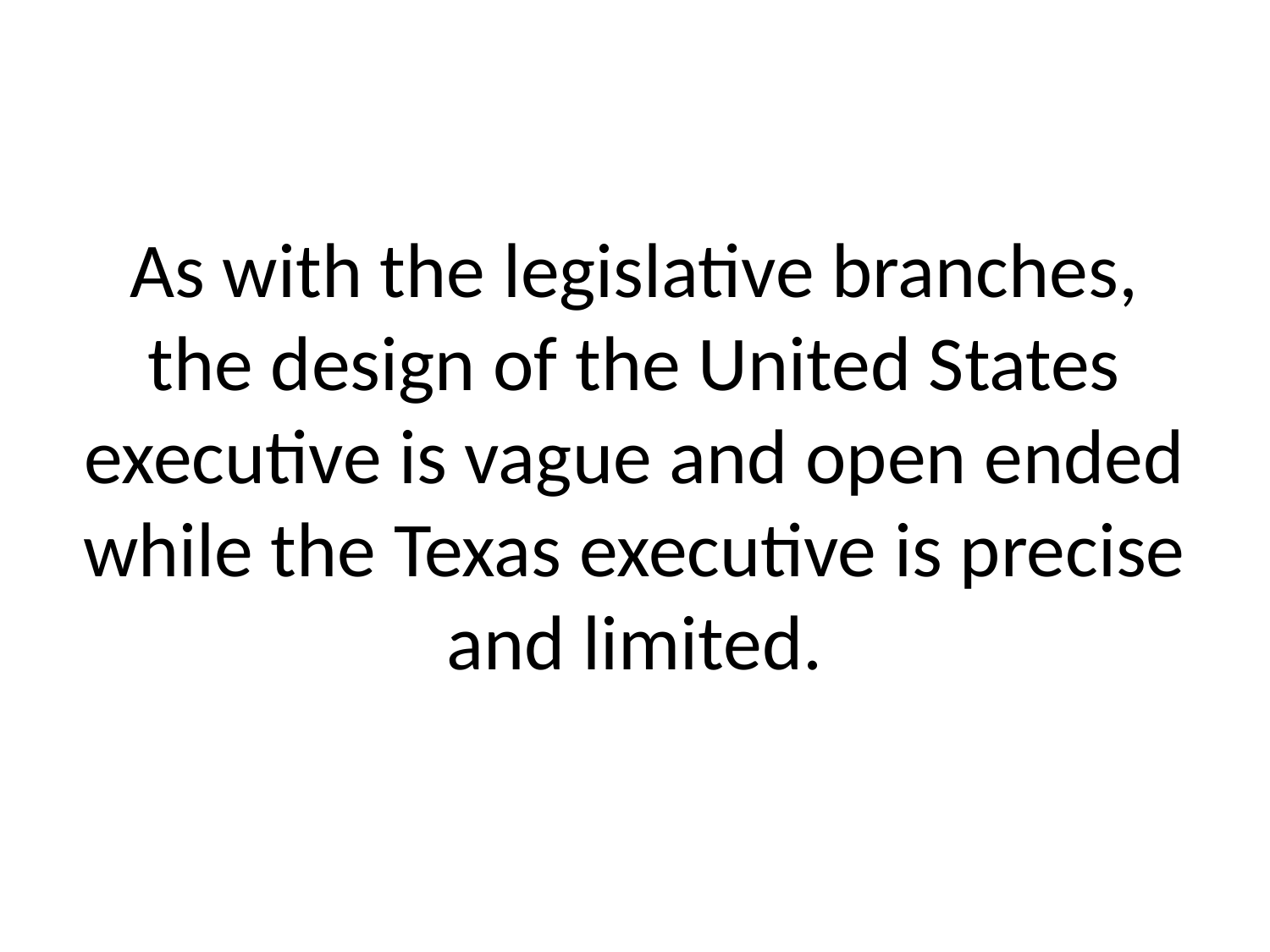

# As with the legislative branches, the design of the United States executive is vague and open ended while the Texas executive is precise and limited.